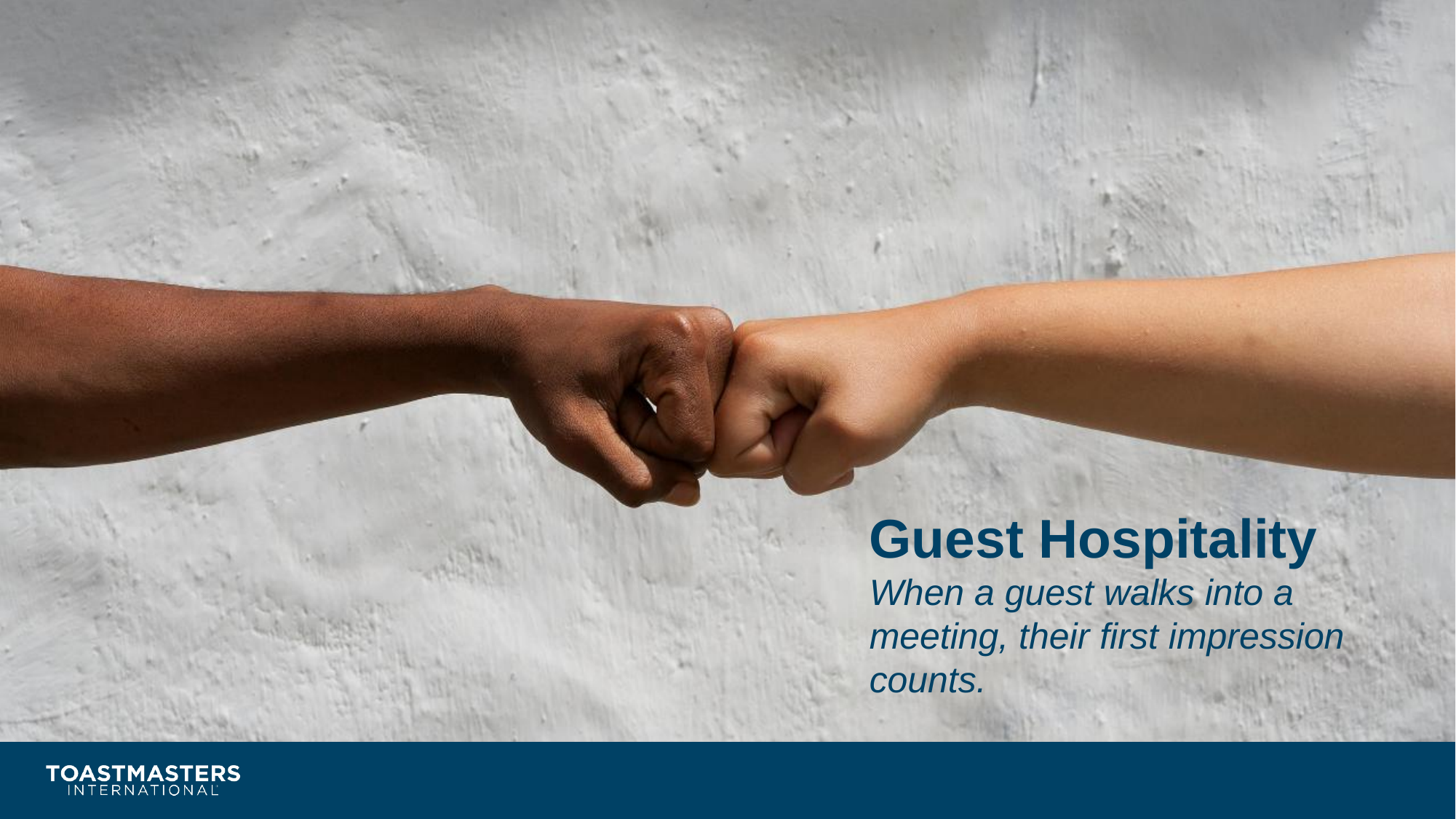

Guest Hospitality
When a guest walks into a
meeting, their first impression
counts.